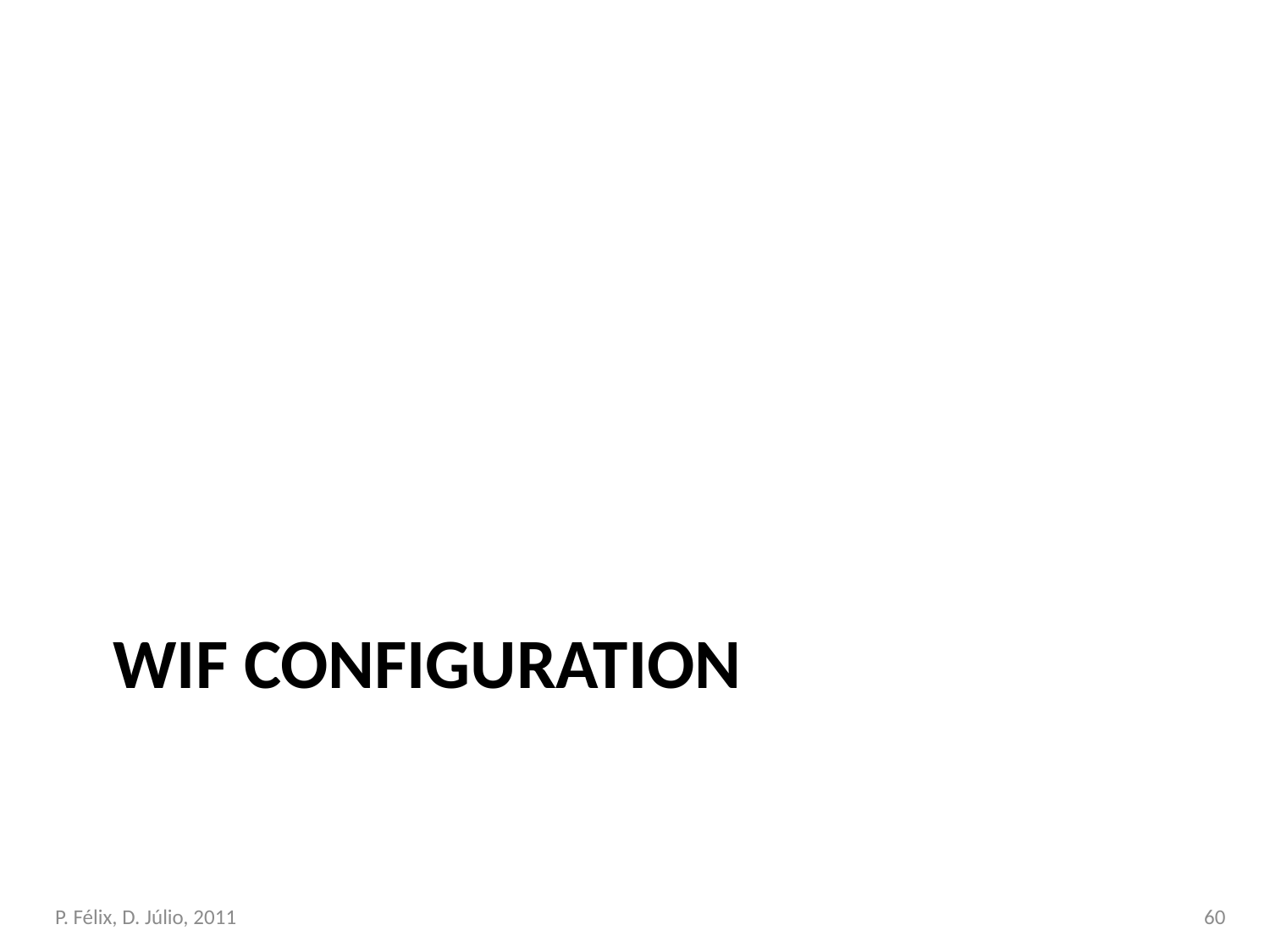

# WIF Configuration
P. Félix, D. Júlio, 2011
60